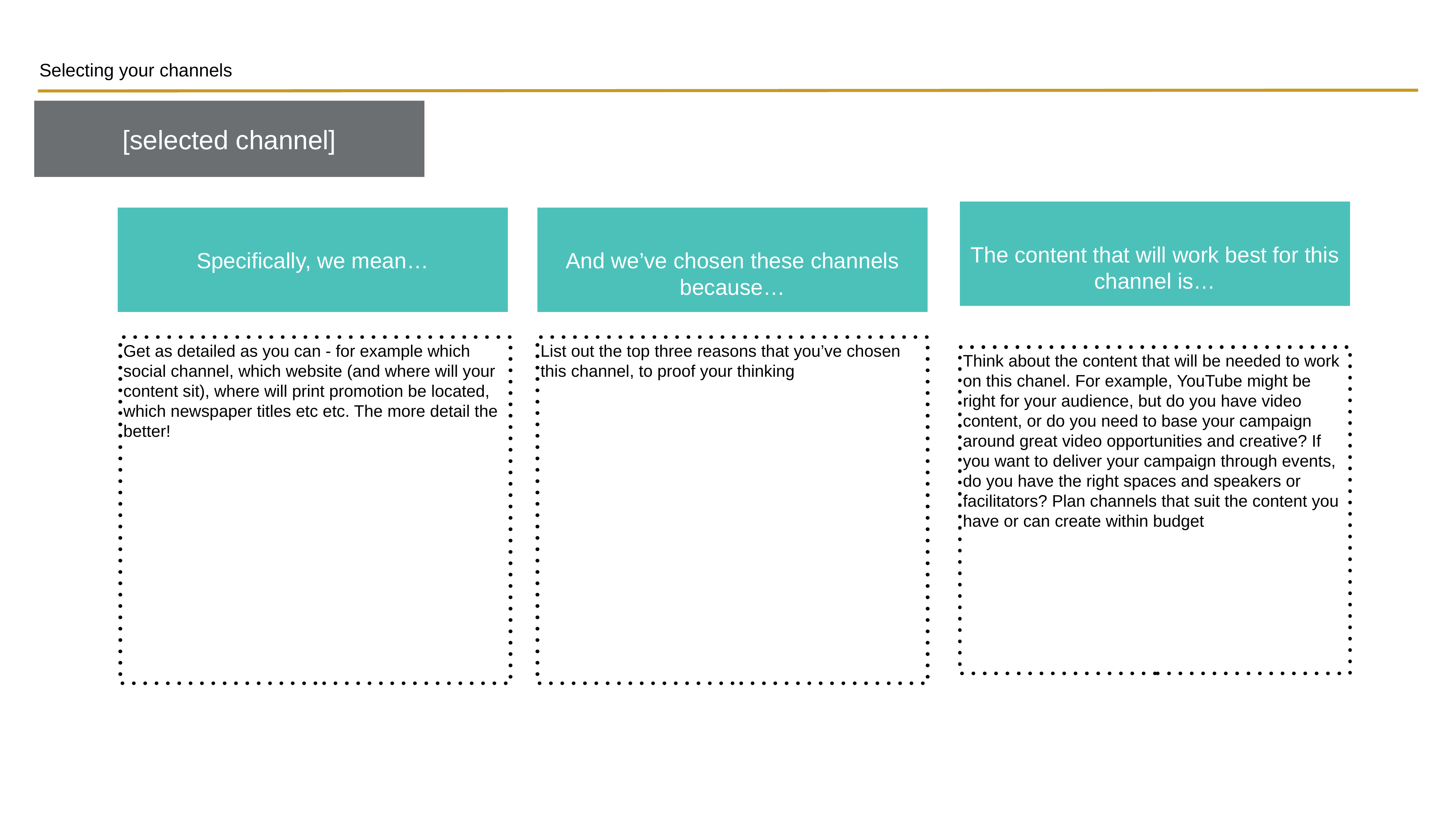

Selecting your channels
[selected channel]

The content that will work best for this channel is…
Specifically, we mean…

And we’ve chosen these channels because…
Get as detailed as you can - for example which social channel, which website (and where will your content sit), where will print promotion be located, which newspaper titles etc etc. The more detail the better!

List out the top three reasons that you’ve chosen this channel, to proof your thinking

Think about the content that will be needed to work on this chanel. For example, YouTube might be right for your audience, but do you have video content, or do you need to base your campaign around great video opportunities and creative? If you want to deliver your campaign through events, do you have the right spaces and speakers or facilitators? Plan channels that suit the content you have or can create within budget